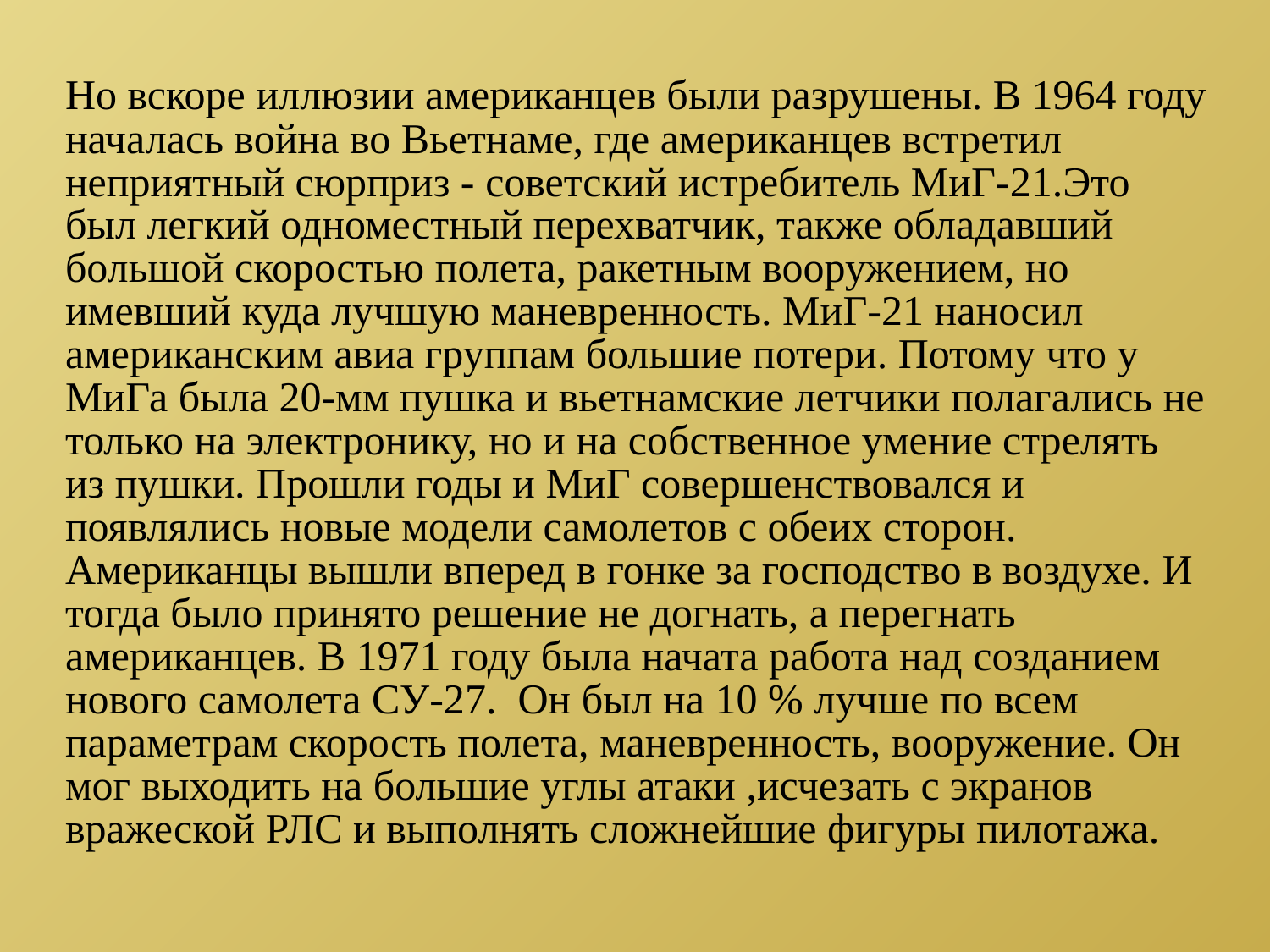

Но вскоре иллюзии американцев были разрушены. В 1964 году началась война во Вьетнаме, где американцев встретил неприятный сюрприз - советский истребитель МиГ-21.Это был легкий одноместный перехватчик, также обладавший большой скоростью полета, ракетным вооружением, но имевший куда лучшую маневренность. МиГ-21 наносил американским авиа группам большие потери. Потому что у МиГа была 20-мм пушка и вьетнамские летчики полагались не только на электронику, но и на собственное умение стрелять из пушки. Прошли годы и МиГ совершенствовался и появлялись новые модели самолетов с обеих сторон. Американцы вышли вперед в гонке за господство в воздухе. И тогда было принято решение не догнать, а перегнать американцев. В 1971 году была начата работа над созданием нового самолета СУ-27.  Он был на 10 % лучше по всем параметрам скорость полета, маневренность, вооружение. Он мог выходить на большие углы атаки ,исчезать с экранов вражеской РЛС и выполнять сложнейшие фигуры пилотажа.